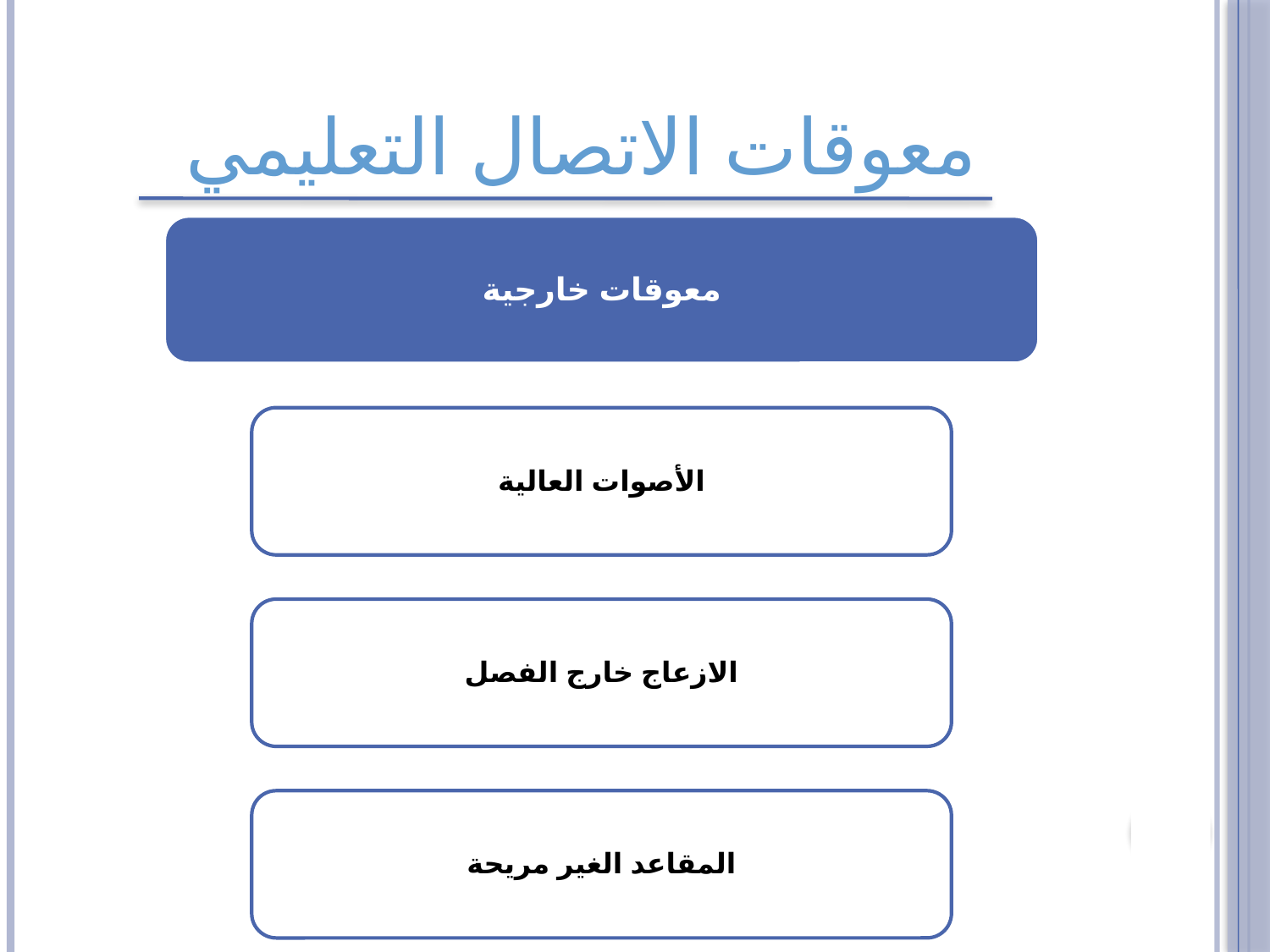

معوقات الاتصال التعليمي
معوقات خارجية
المقاعد الغير مريحة

ندىالصالح